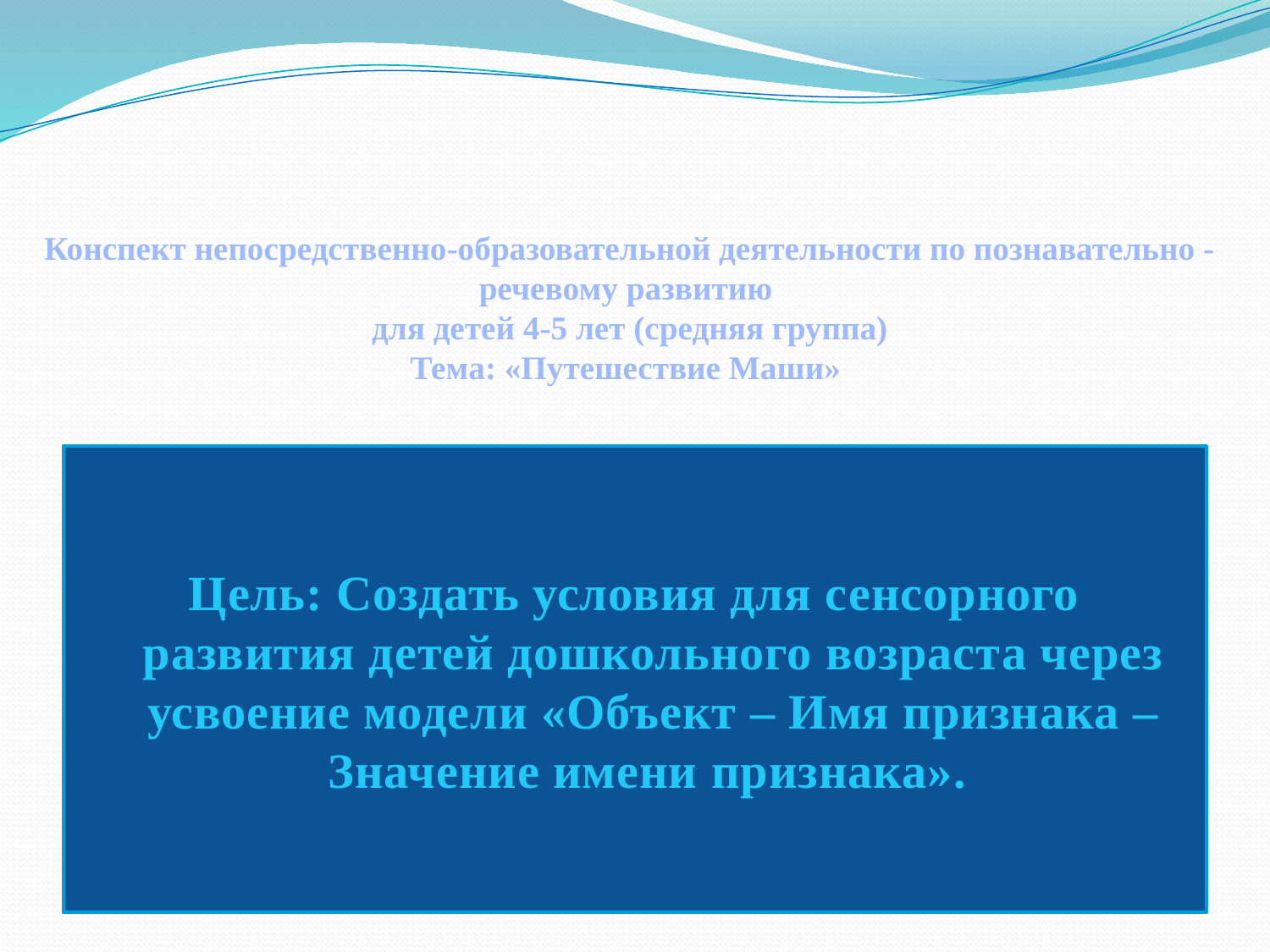

# Конспект непосредственно-образовательной деятельности по познавательно - речевому развитию для детей 4-5 лет (средняя группа) Тема: «Путешествие Маши»
Цель: Создать условия для сенсорного развития детей дошкольного возраста через усвоение модели «Объект – Имя признака – Значение имени признака».